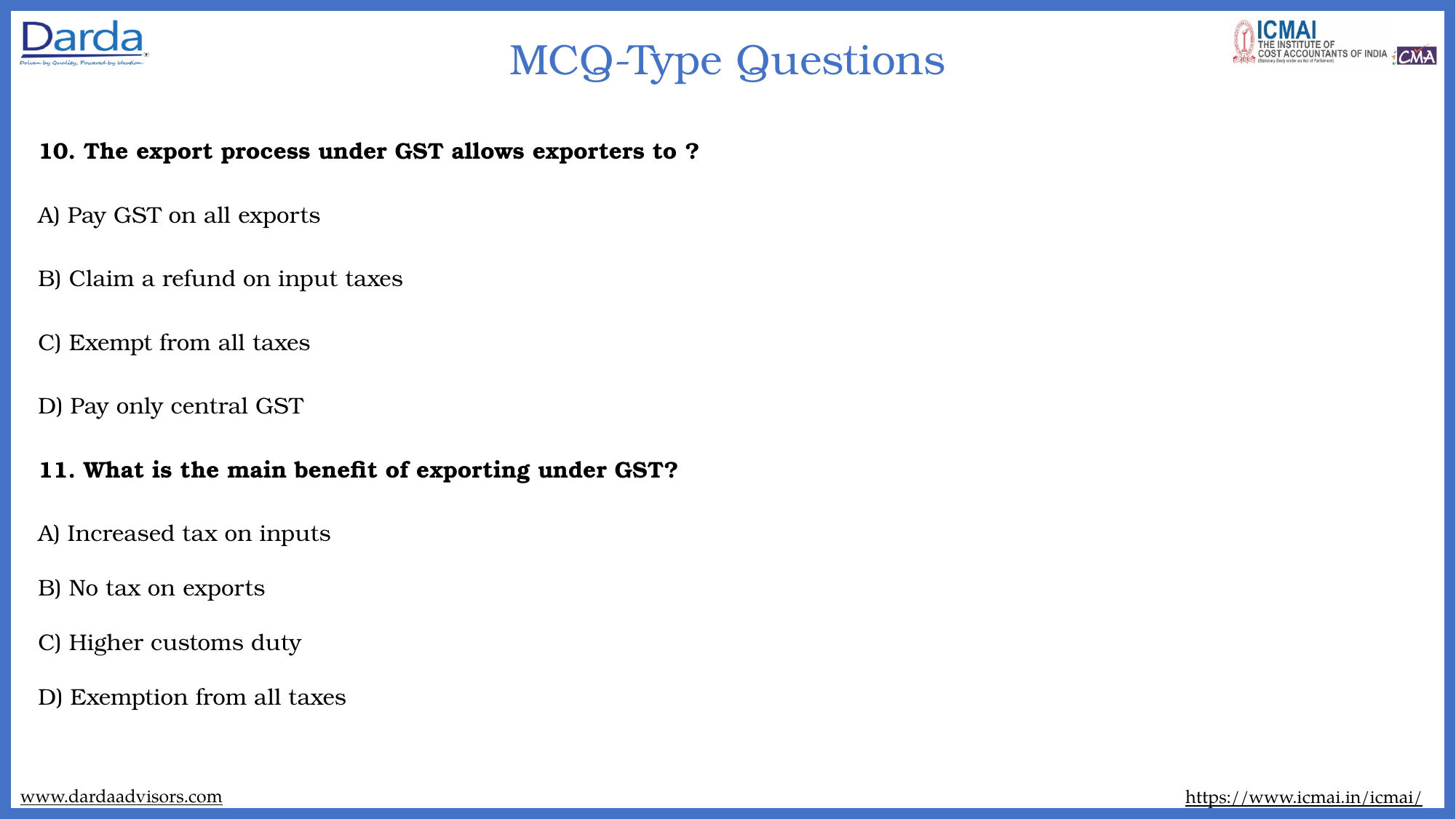

MCQ-Type Questions
10. The export process under GST allows exporters to ?
A) Pay GST on all exports
B) Claim a refund on input taxes
C) Exempt from all taxes
D) Pay only central GST
11. What is the main benefit of exporting under GST?
A) Increased tax on inputs
B) No tax on exports
C) Higher customs duty
D) Exemption from all taxes